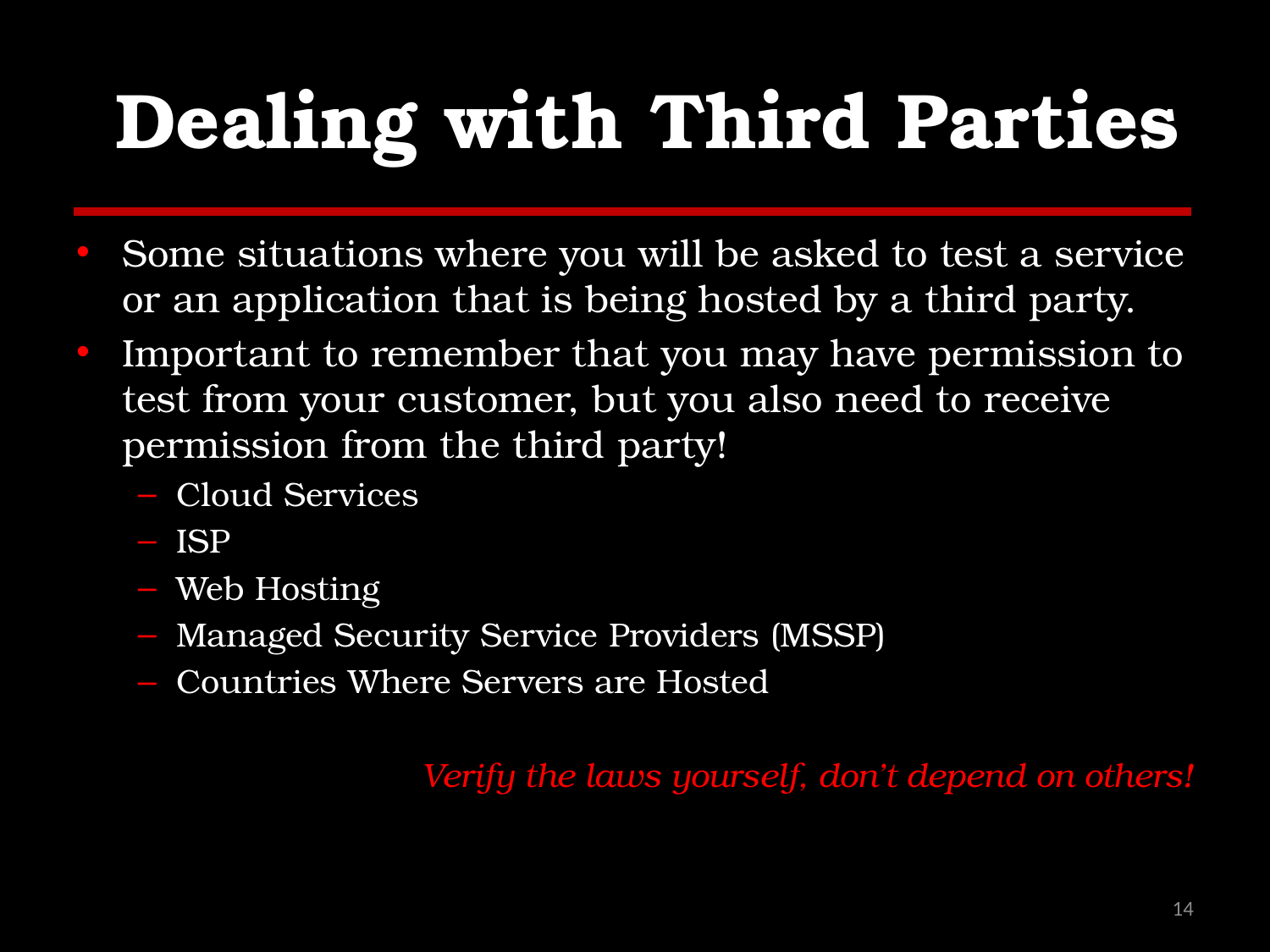

# Dealing with Third Parties
Some situations where you will be asked to test a service or an application that is being hosted by a third party.
Important to remember that you may have permission to test from your customer, but you also need to receive permission from the third party!
Cloud Services
ISP
Web Hosting
Managed Security Service Providers (MSSP)
Countries Where Servers are Hosted

Verify the laws yourself, don’t depend on others!
14